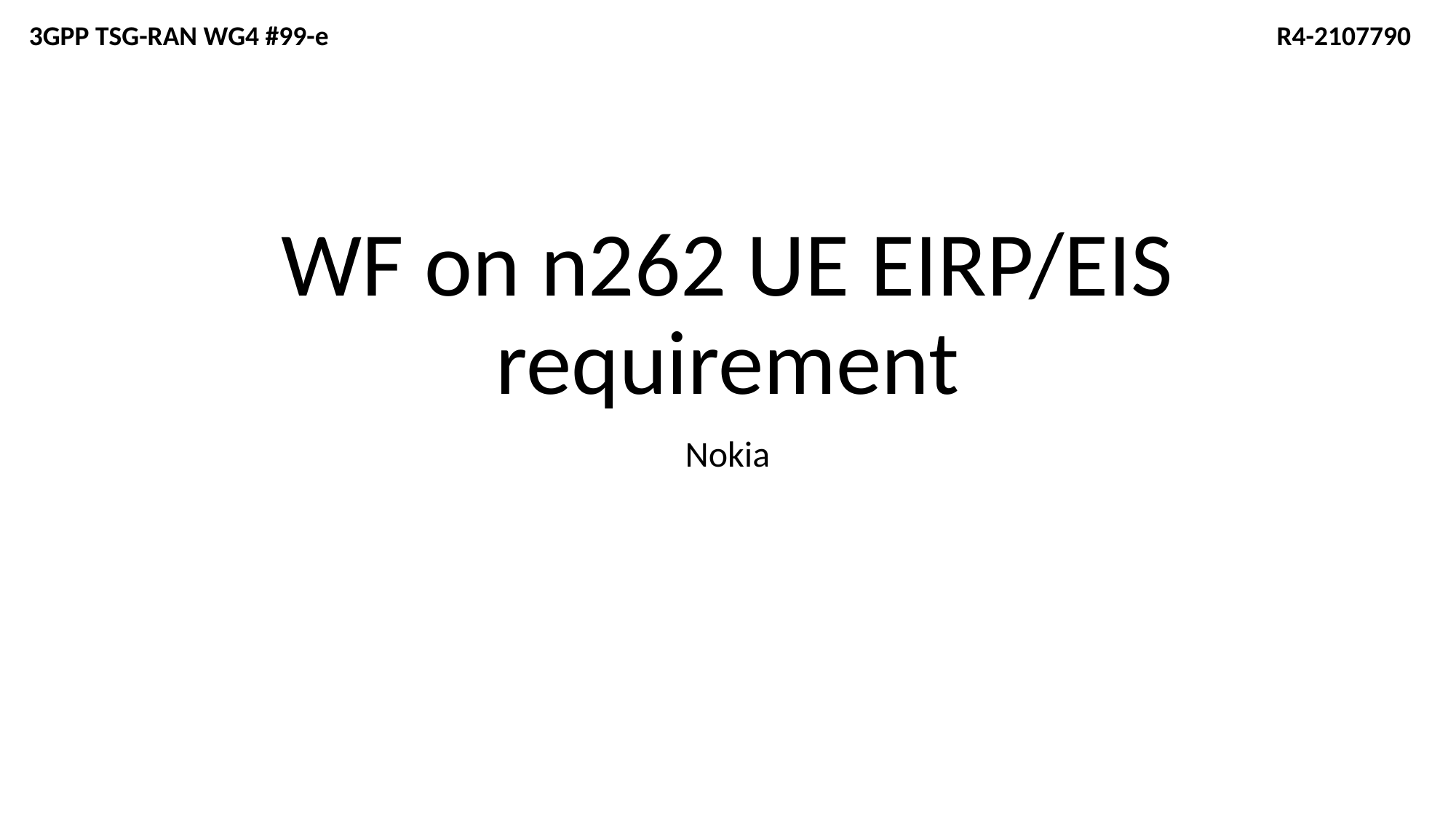

3GPP TSG-RAN WG4 #99-e
R4-2107790
# WF on n262 UE EIRP/EIS requirement
Nokia